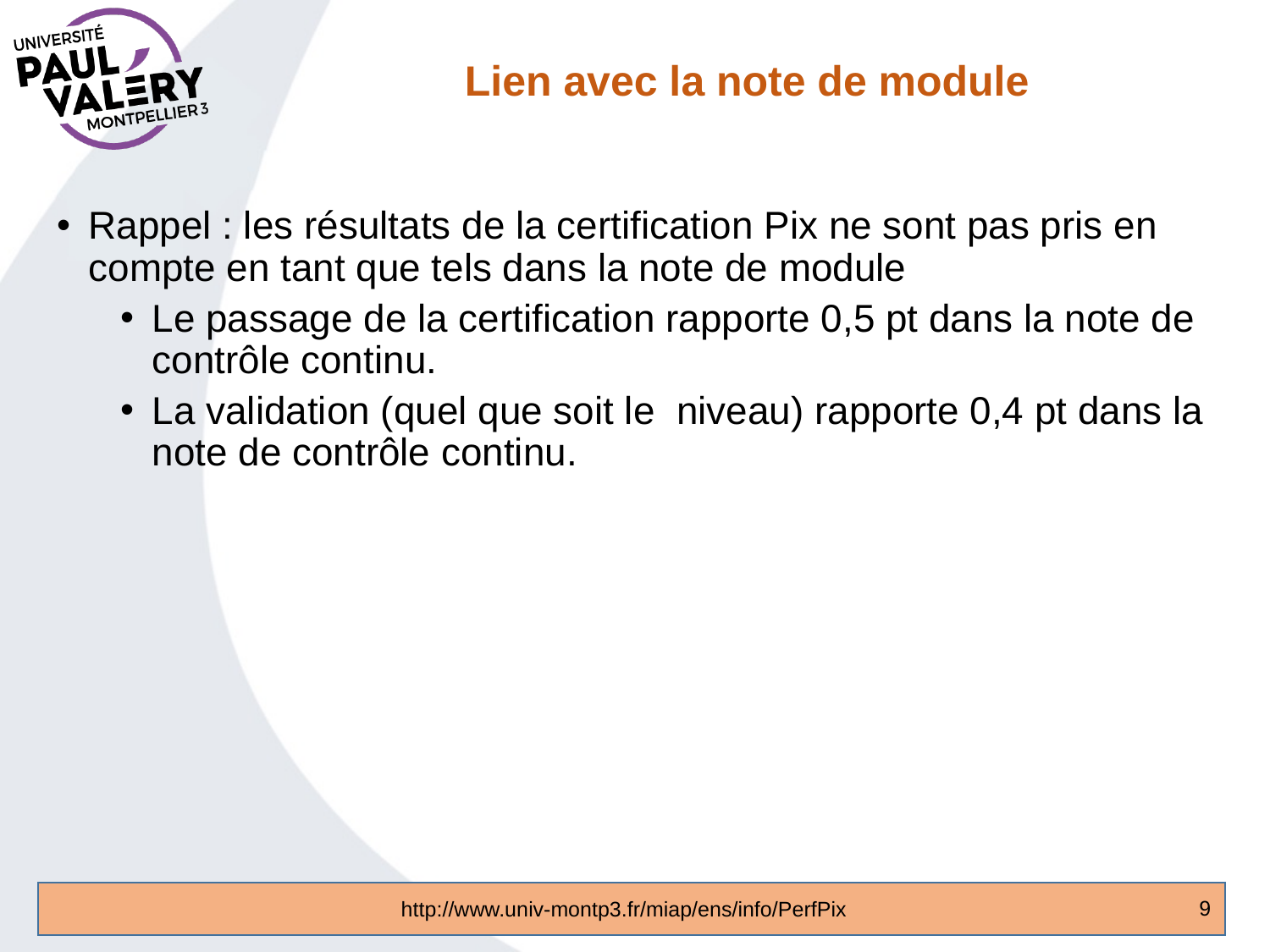

# Lien avec la note de module
Rappel : les résultats de la certification Pix ne sont pas pris en compte en tant que tels dans la note de module
Le passage de la certification rapporte 0,5 pt dans la note de contrôle continu.
La validation (quel que soit le  niveau) rapporte 0,4 pt dans la note de contrôle continu.
9
http://www.univ-montp3.fr/miap/ens/info/PerfPix